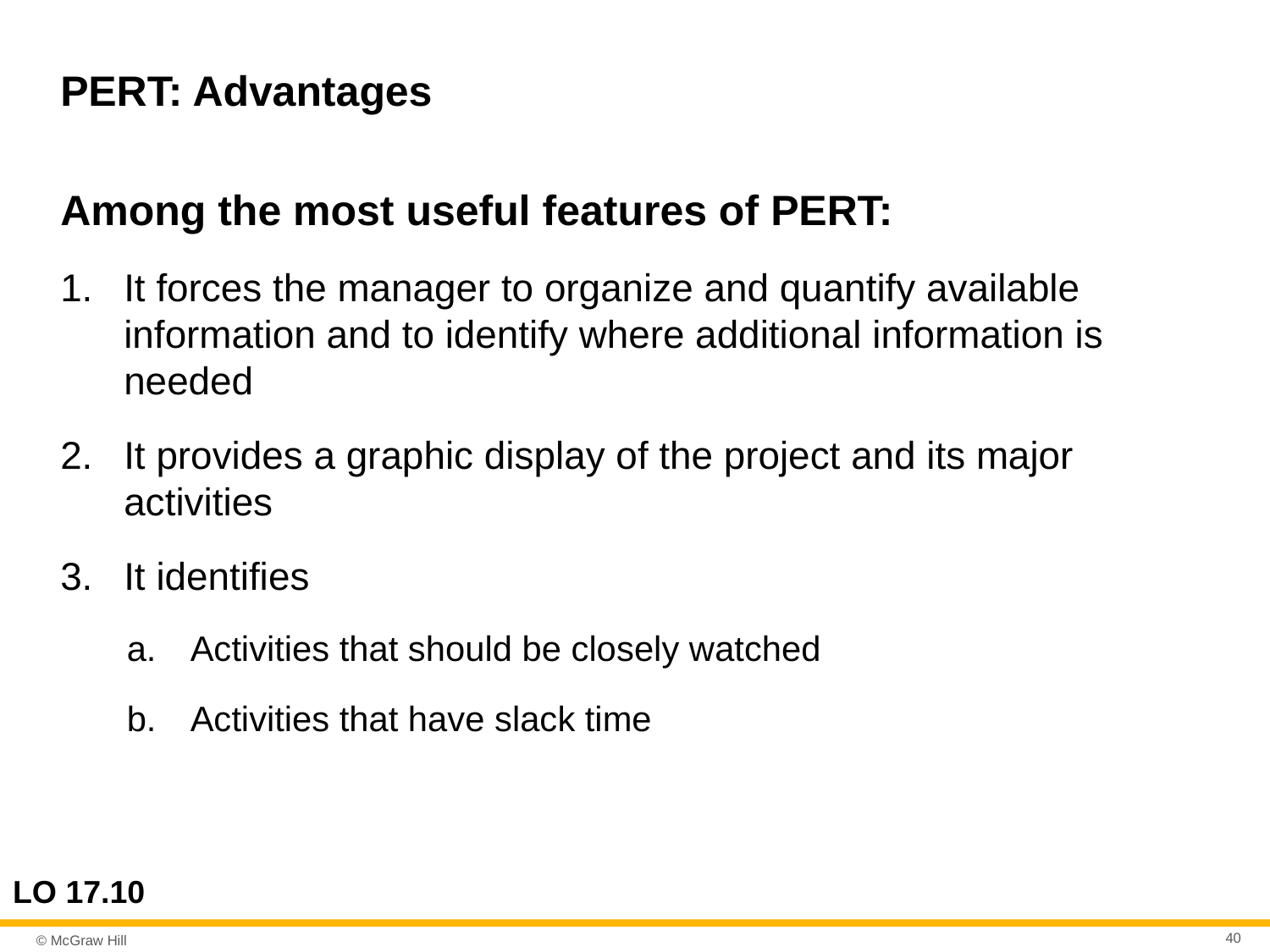

# PERT: Advantages
Among the most useful features of PERT:
It forces the manager to organize and quantify available information and to identify where additional information is needed
It provides a graphic display of the project and its major activities
It identifies
Activities that should be closely watched
Activities that have slack time
LO 17.10